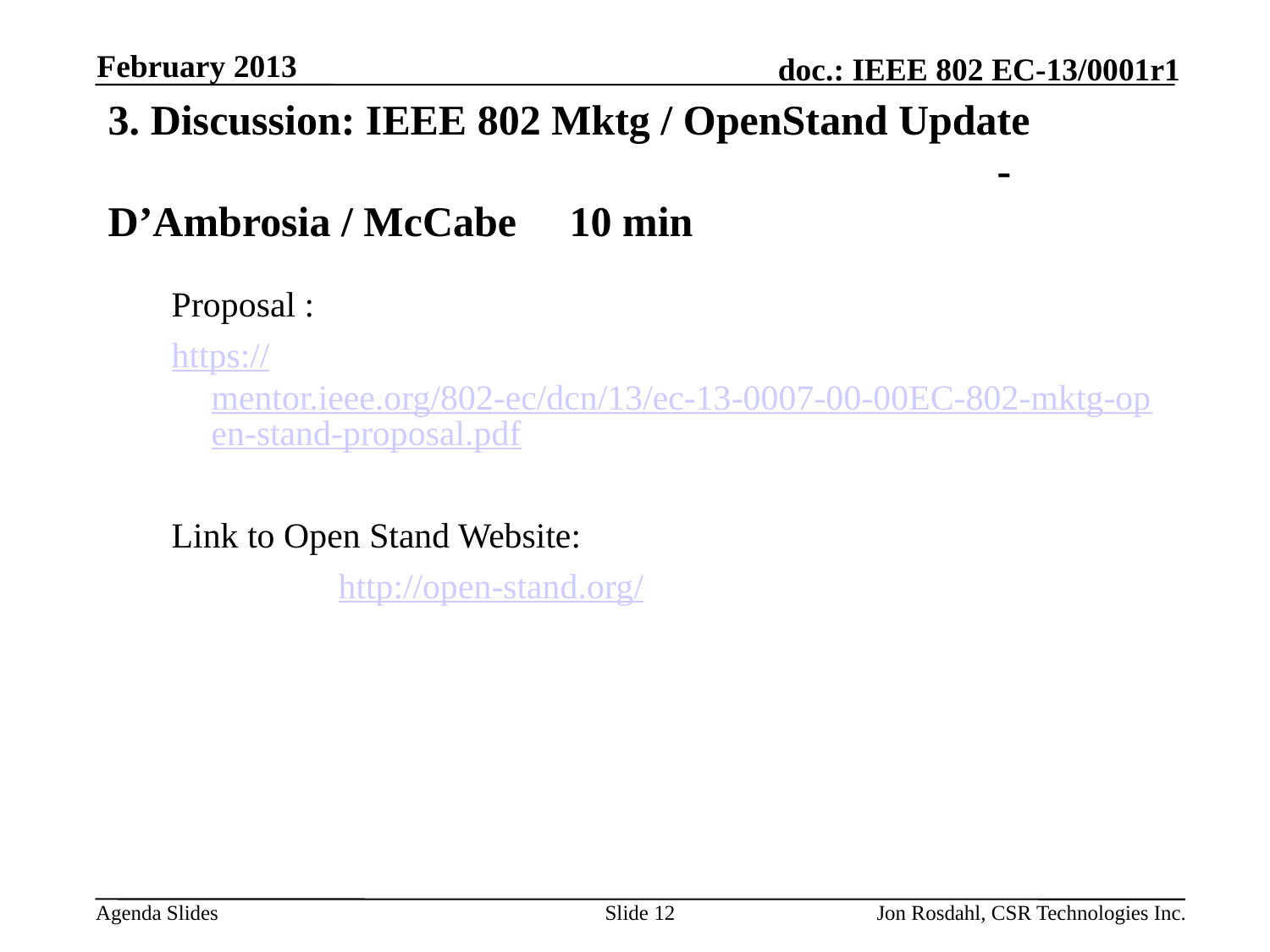

February 2013
# 3. Discussion: IEEE 802 Mktg / OpenStand Update - D’Ambrosia / McCabe     10 min
Proposal :
https://mentor.ieee.org/802-ec/dcn/13/ec-13-0007-00-00EC-802-mktg-open-stand-proposal.pdf

Link to Open Stand Website:
		http://open-stand.org/

Slide 12
Jon Rosdahl, CSR Technologies Inc.